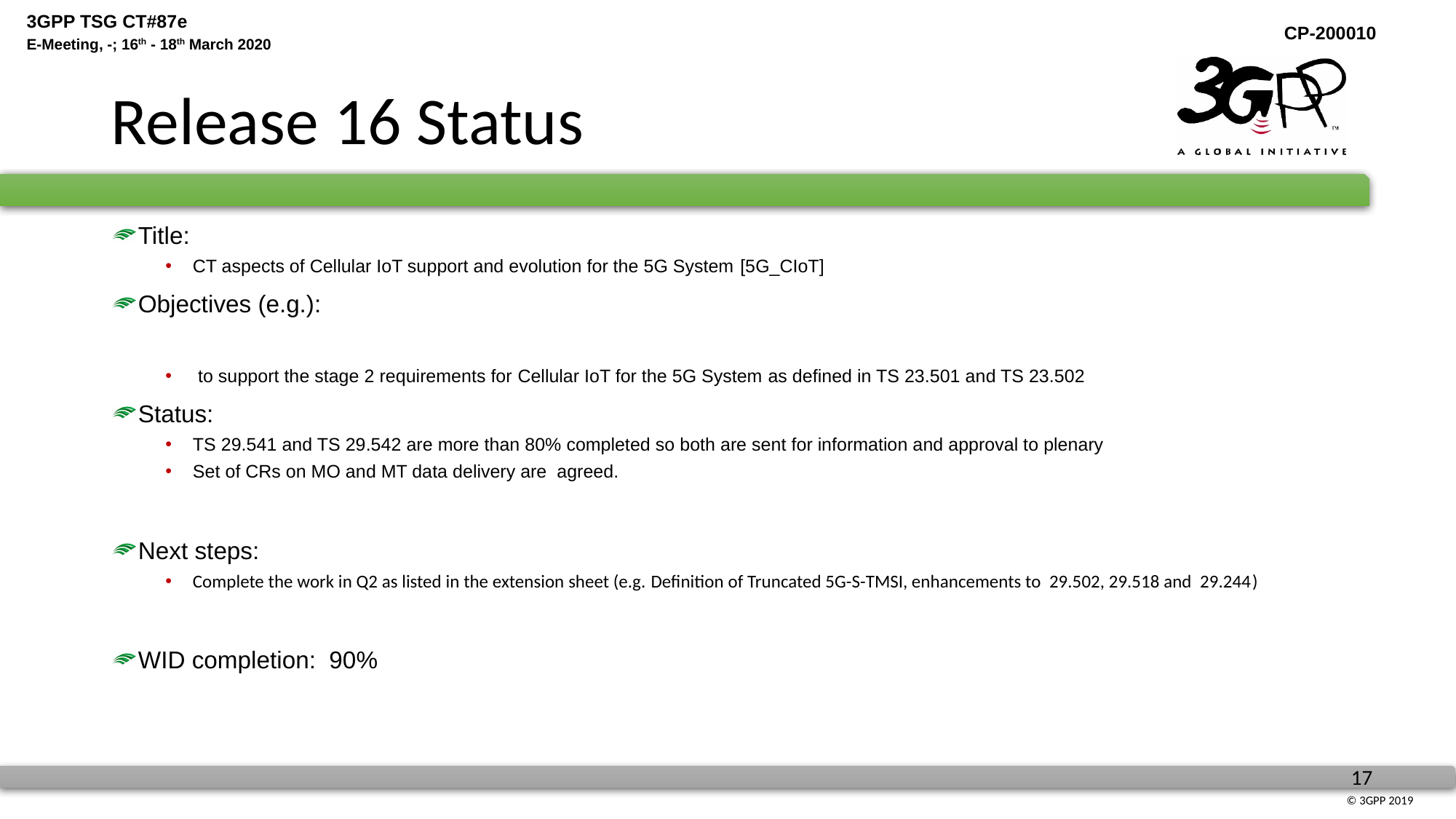

# Release 16 Status
Title:
CT aspects of Cellular IoT support and evolution for the 5G System [5G_CIoT]
Objectives (e.g.):

 to support the stage 2 requirements for Cellular IoT for the 5G System as defined in TS 23.501 and TS 23.502
Status:
TS 29.541 and TS 29.542 are more than 80% completed so both are sent for information and approval to plenary
Set of CRs on MO and MT data delivery are  agreed.

Next steps:
Complete the work in Q2 as listed in the extension sheet (e.g. Definition of Truncated 5G-S-TMSI, enhancements to  29.502, 29.518 and  29.244)

WID completion:  90%